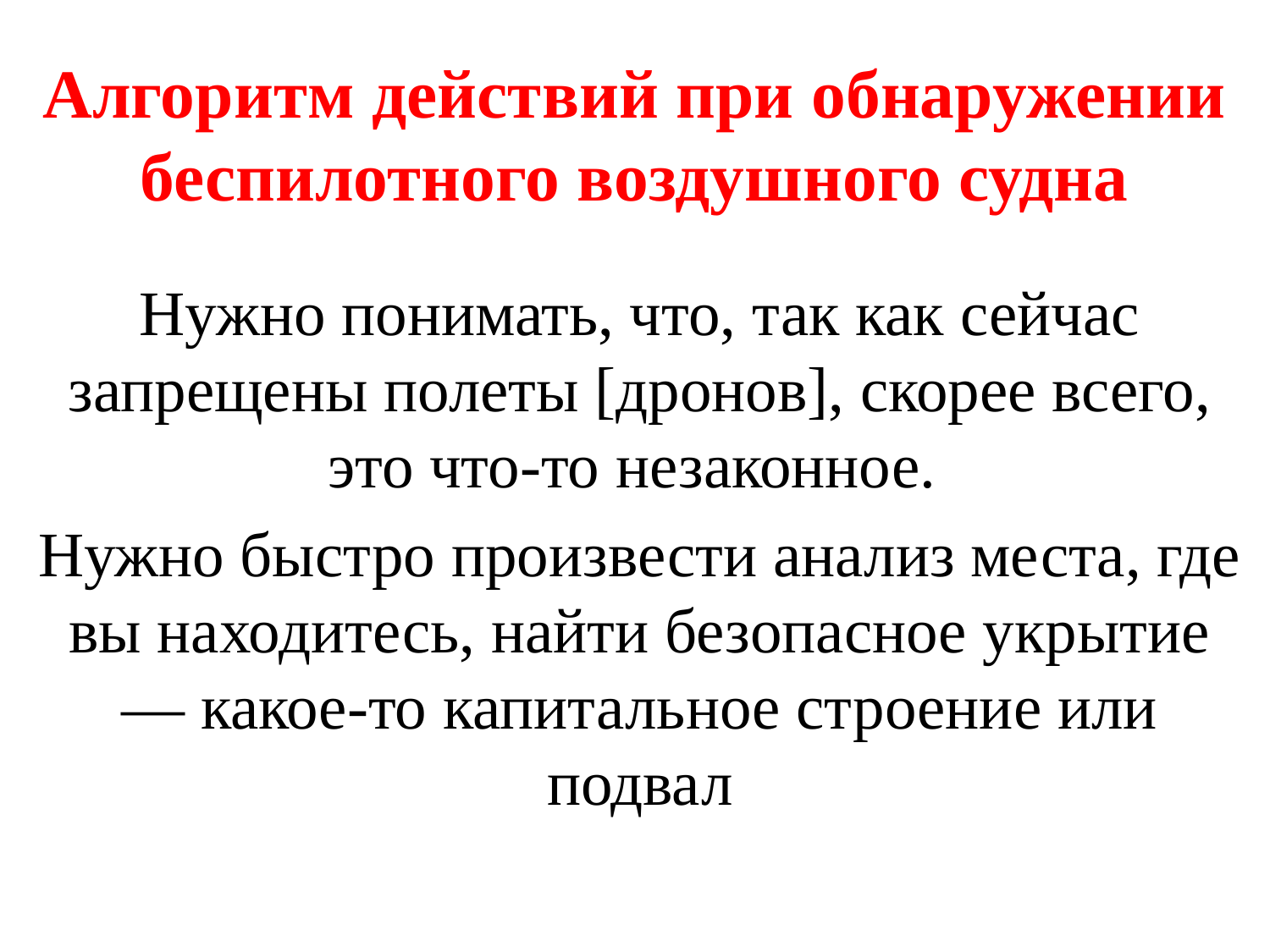

# Алгоритм действий при обнаружении беспилотного воздушного судна
Нужно понимать, что, так как сейчас запрещены полеты [дронов], скорее всего, это что-то незаконное.
Нужно быстро произвести анализ места, где вы находитесь, найти безопасное укрытие — какое-то капитальное строение или подвал